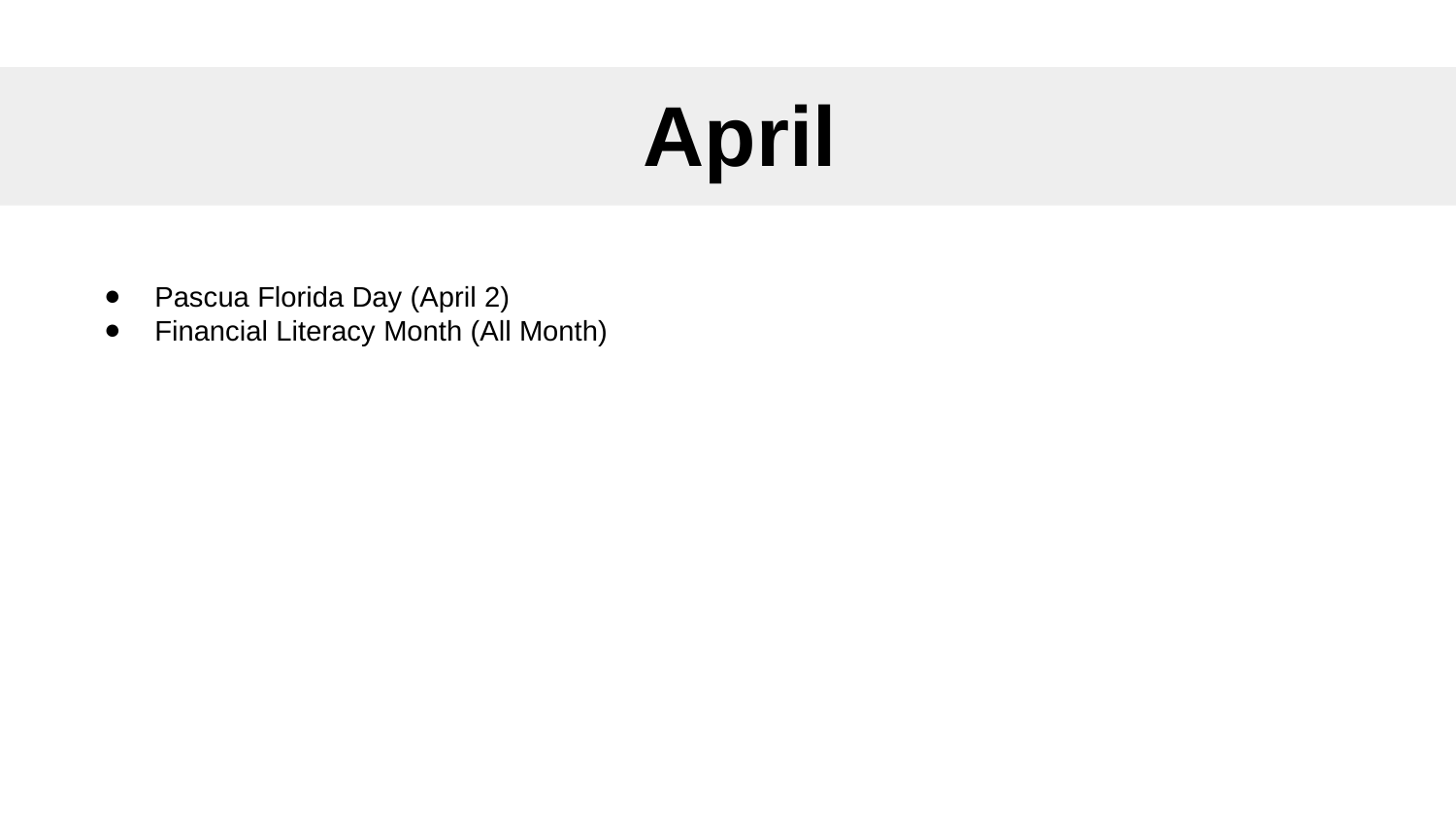

April
# Pascua Florida Day (April 2)
Financial Literacy Month (All Month)